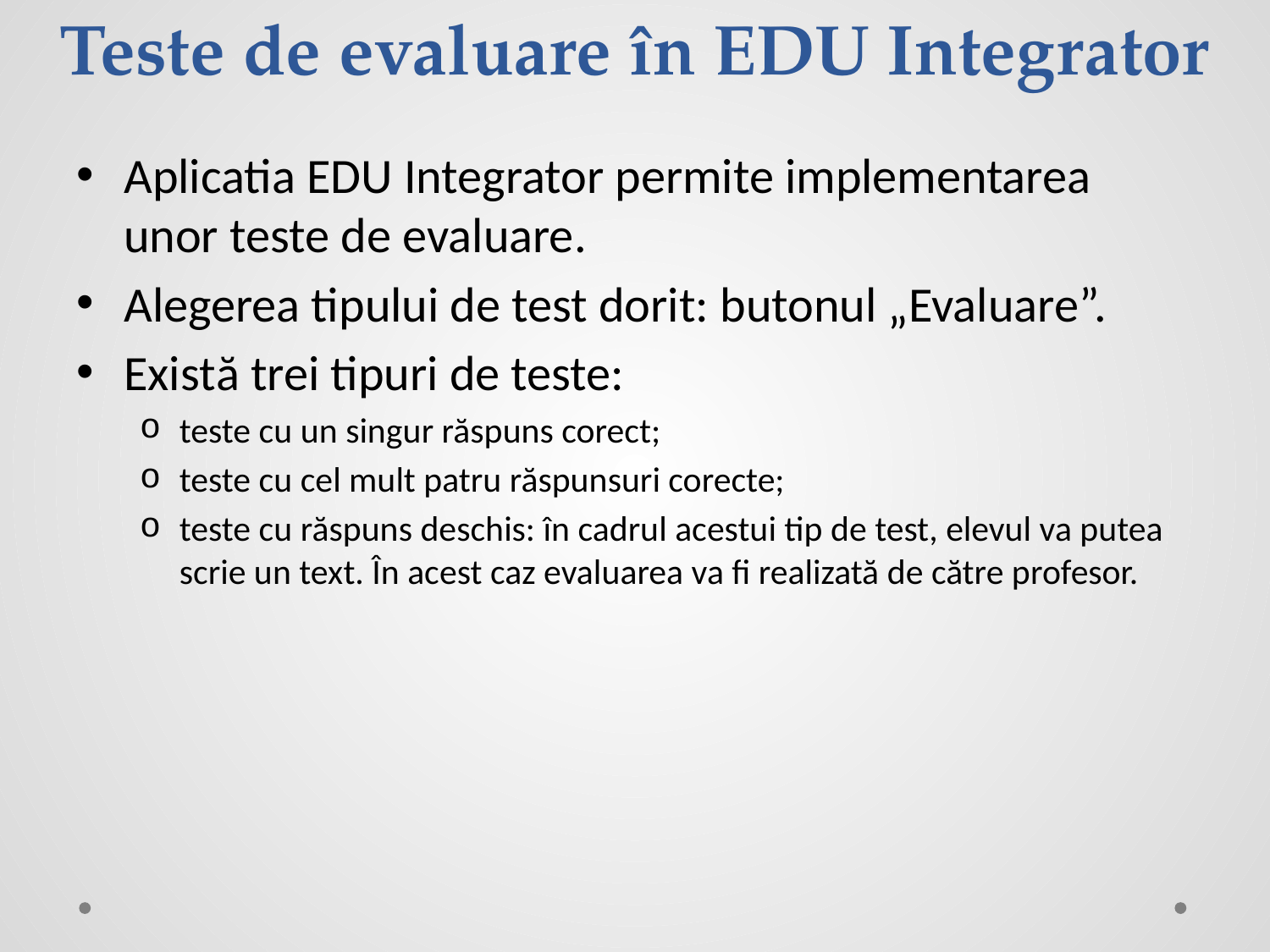

# Teste de evaluare în EDU Integrator
Aplicatia EDU Integrator permite implementarea unor teste de evaluare.
Alegerea tipului de test dorit: butonul „Evaluare”.
Există trei tipuri de teste:
teste cu un singur răspuns corect;
teste cu cel mult patru răspunsuri corecte;
teste cu răspuns deschis: în cadrul acestui tip de test, elevul va putea scrie un text. În acest caz evaluarea va fi realizată de către profesor.